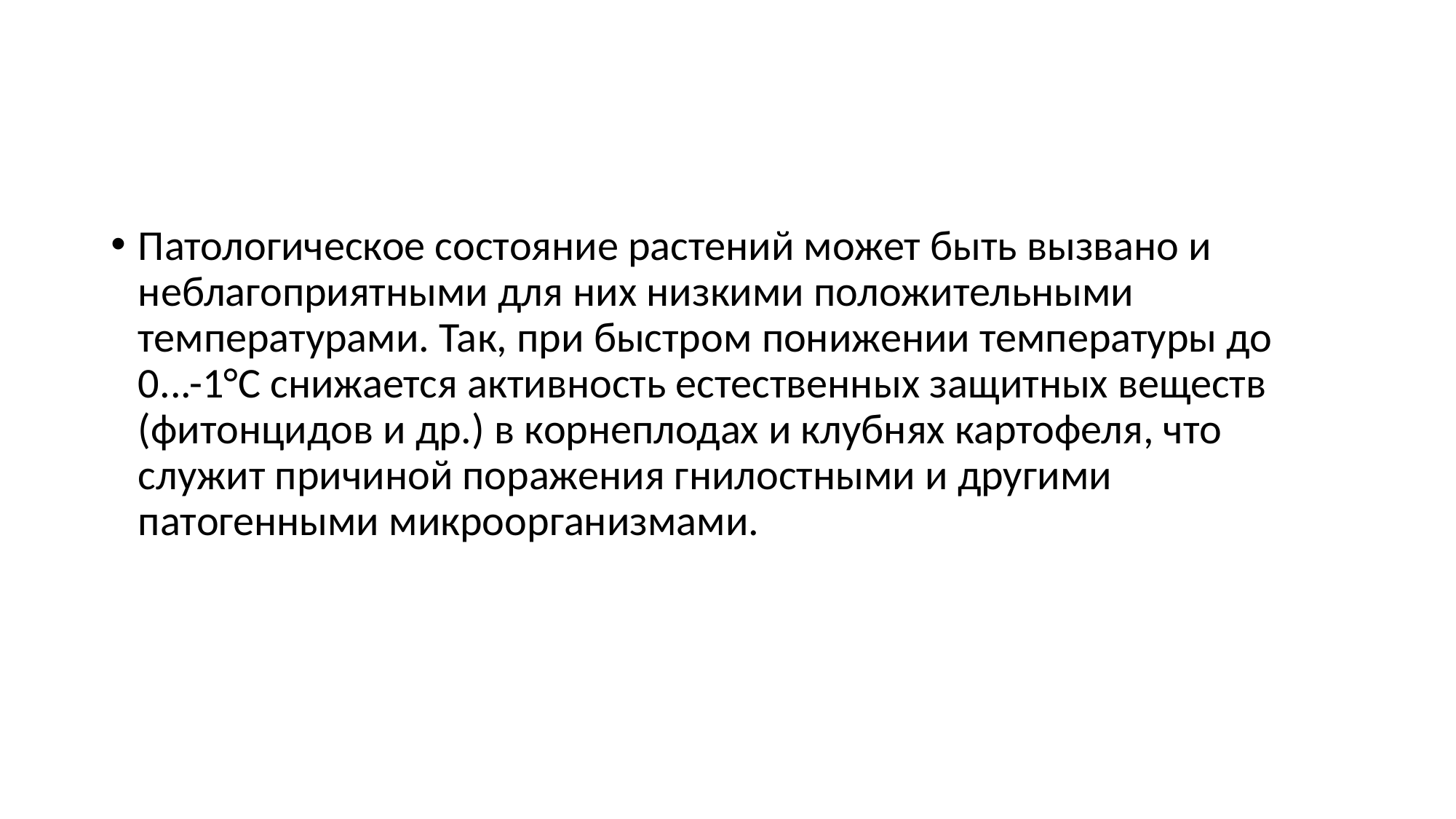

#
Патологическое состояние растений может быть вызвано и неблагоприятными для них низкими положительными температурами. Так, при быстром понижении температуры до 0...-1°С снижается активность естественных защитных веществ (фитонцидов и др.) в корнеплодах и клубнях картофеля, что служит причиной поражения гнилостными и другими патогенными микроорганизмами.